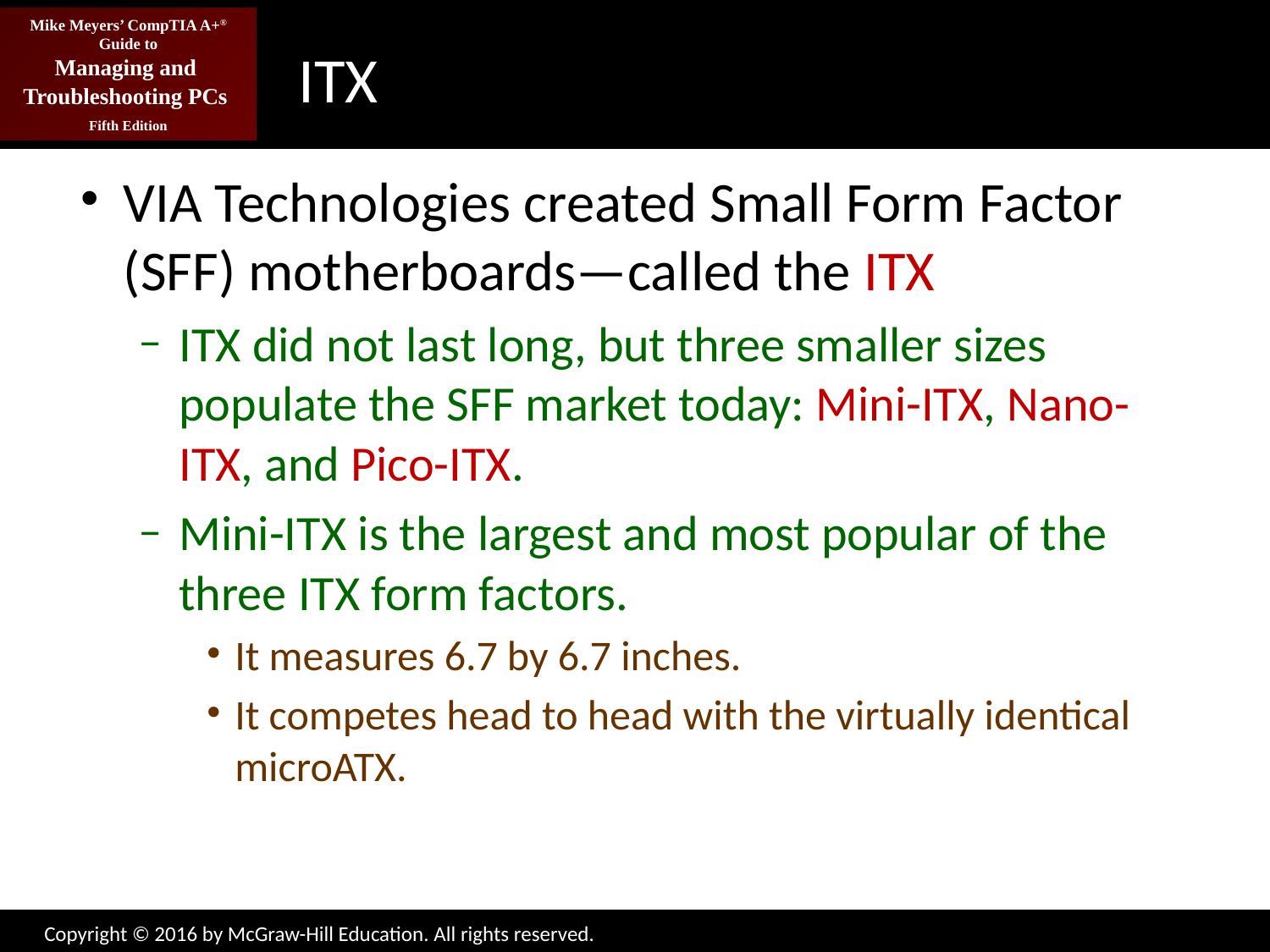

# ITX
VIA Technologies created Small Form Factor (SFF) motherboards—called the ITX
ITX did not last long, but three smaller sizes populate the SFF market today: Mini-ITX, Nano-ITX, and Pico-ITX.
Mini-ITX is the largest and most popular of the three ITX form factors.
It measures 6.7 by 6.7 inches.
It competes head to head with the virtually identical microATX.